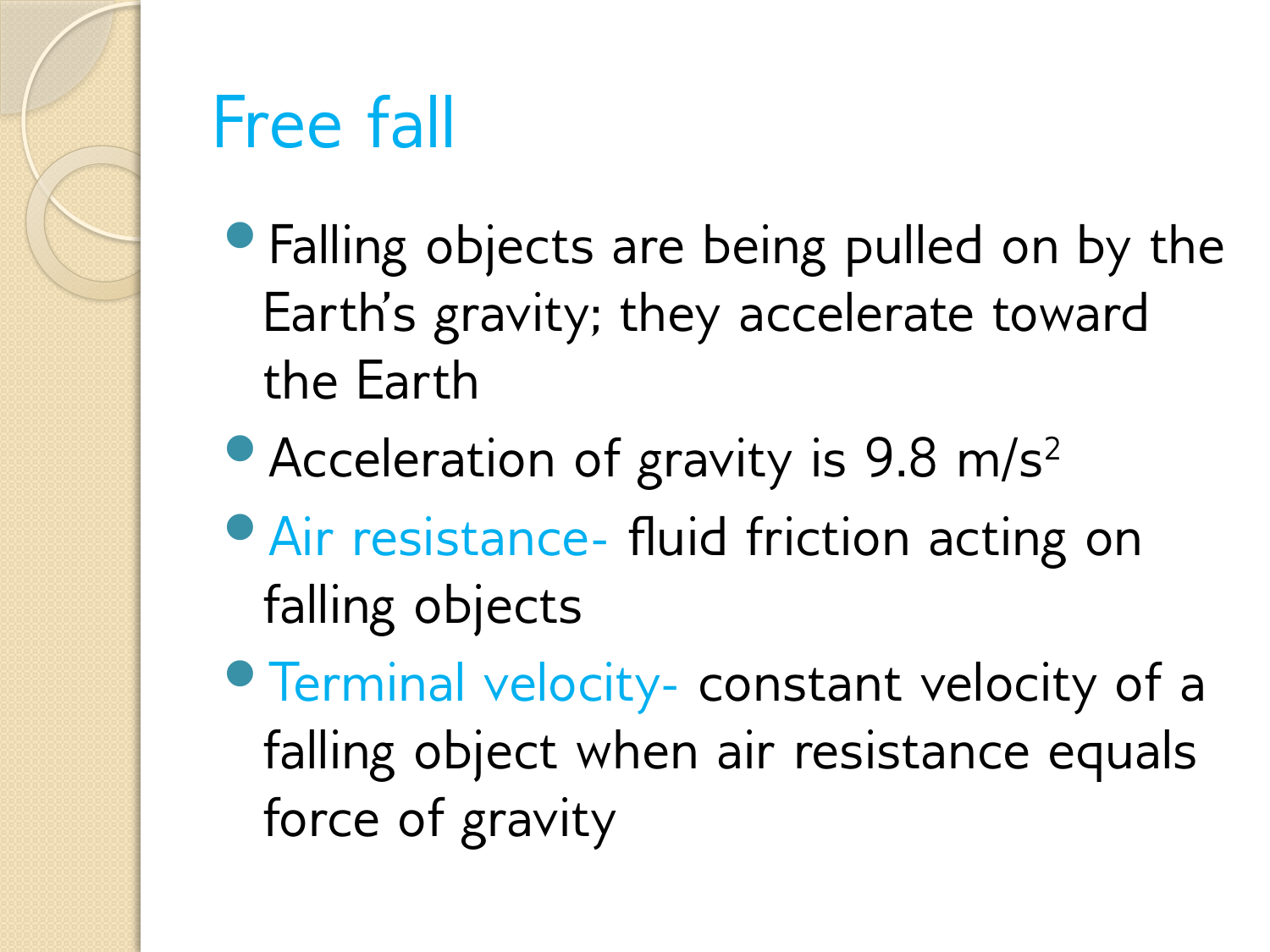

# Free fall
Falling objects are being pulled on by the Earth’s gravity; they accelerate toward the Earth
Acceleration of gravity is 9.8 m/s2
Air resistance- fluid friction acting on falling objects
Terminal velocity- constant velocity of a falling object when air resistance equals force of gravity